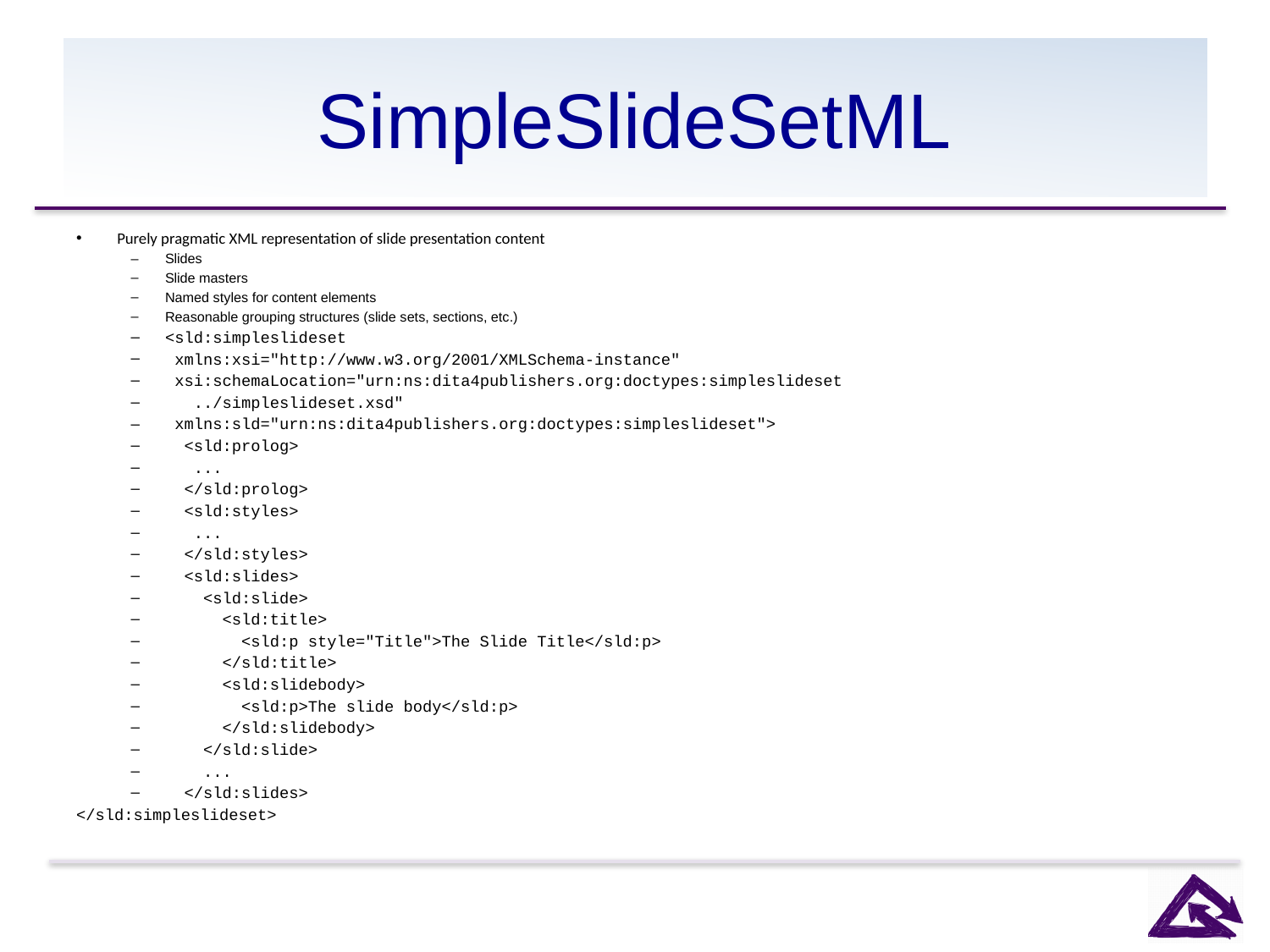

# SimpleSlideSetML
Purely pragmatic XML representation of slide presentation content
Slides
Slide masters
Named styles for content elements
Reasonable grouping structures (slide sets, sections, etc.)
<sld:simpleslideset
 xmlns:xsi="http://www.w3.org/2001/XMLSchema-instance"
 xsi:schemaLocation="urn:ns:dita4publishers.org:doctypes:simpleslideset
   ../simpleslideset.xsd"
 xmlns:sld="urn:ns:dita4publishers.org:doctypes:simpleslideset">
  <sld:prolog>
   ...
  </sld:prolog>
  <sld:styles>
   ...
  </sld:styles>
  <sld:slides>
    <sld:slide>
      <sld:title>
        <sld:p style="Title">The Slide Title</sld:p>
      </sld:title>
      <sld:slidebody>
        <sld:p>The slide body</sld:p>
      </sld:slidebody>
    </sld:slide>
    ...
  </sld:slides>
</sld:simpleslideset>